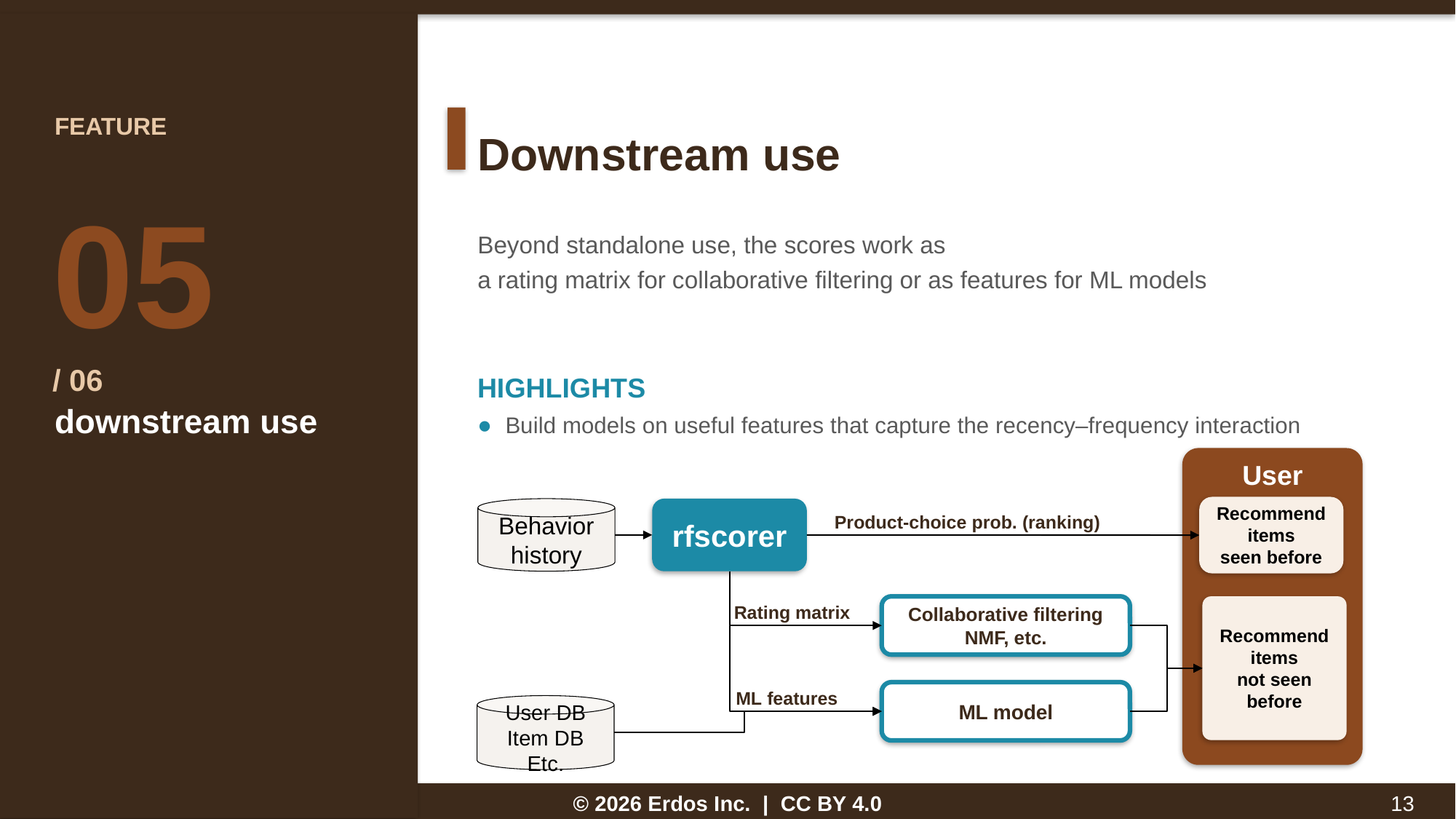

FEATURE

Downstream use
05
/ 06
Beyond standalone use, the scores work as
a rating matrix for collaborative filtering or as features for ML models
HIGHLIGHTS
●  Build models on useful features that capture the recency–frequency interaction
downstream use
User
Recommend items
seen before
Behavior history
rfscorer
Product-choice prob. (ranking)
Rating matrix
Recommend items
not seen before
Collaborative filtering
NMF, etc.
ML features
ML model
User DB
Item DB
Etc.

© 2026 Erdos Inc.  |  CC BY 4.0
13